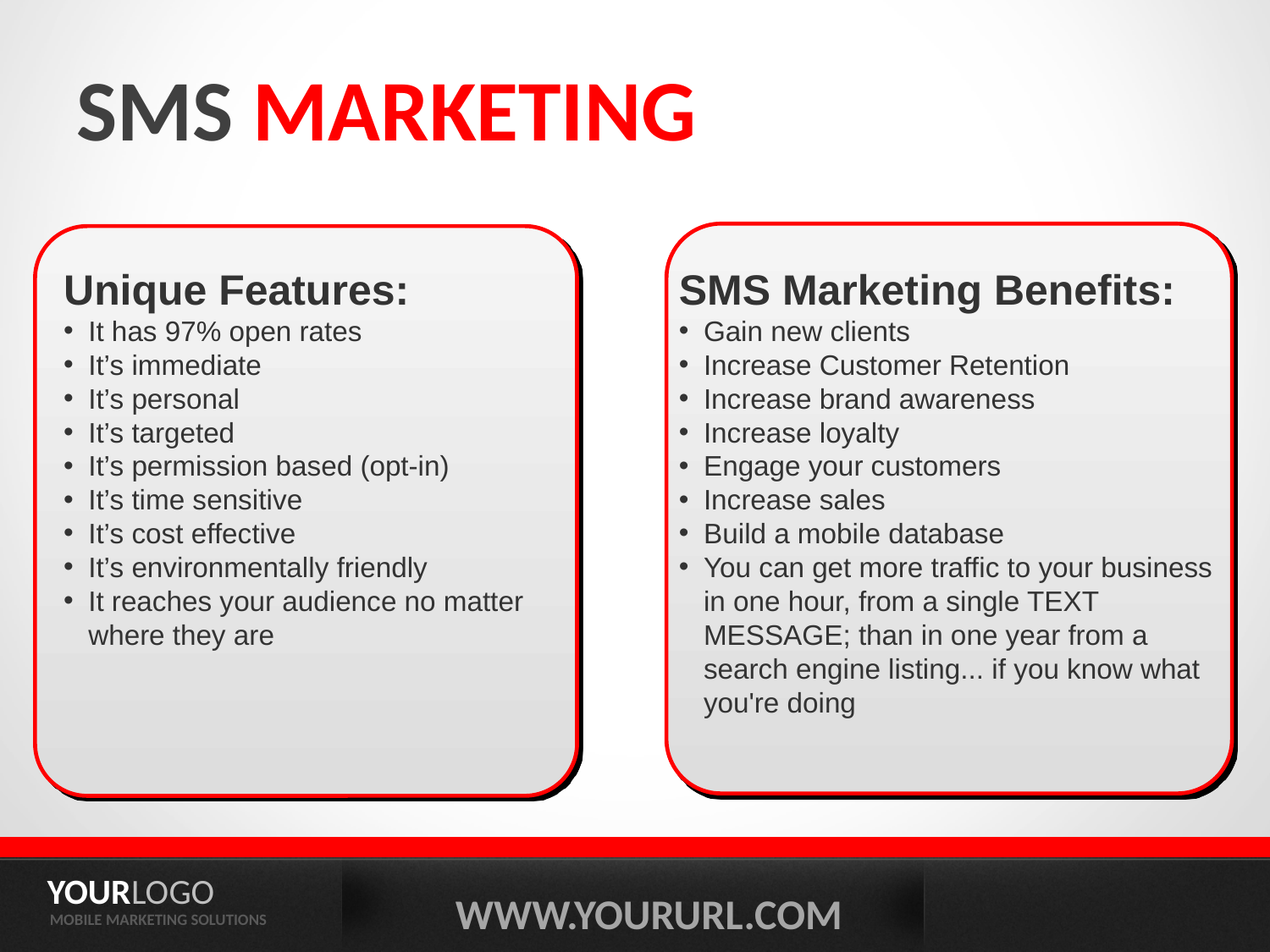

# SMS Marketing

SMS Marketing Benefits:
Gain new clients
Increase Customer Retention
Increase brand awareness
Increase loyalty
Engage your customers
Increase sales
Build a mobile database
You can get more traffic to your business in one hour, from a single TEXT MESSAGE; than in one year from a search engine listing... if you know what you're doing
Unique Features:
It has 97% open rates
It’s immediate
It’s personal
It’s targeted
It’s permission based (opt-in)
It’s time sensitive
It’s cost effective
It’s environmentally friendly
It reaches your audience no matter where they are